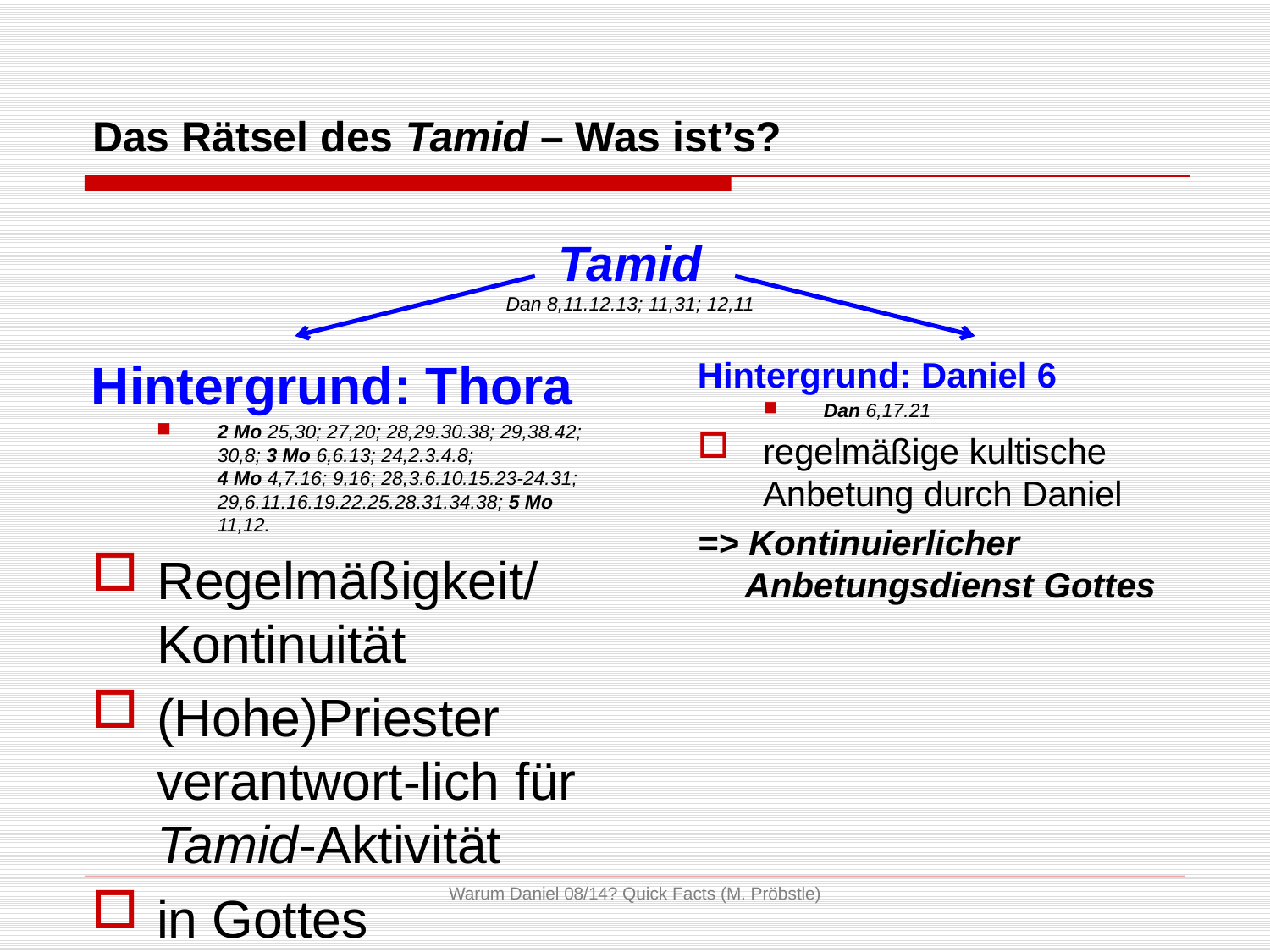

# Das Rätsel des Tamid – Was ist’s?
Tamid
Dan 8,11.12.13; 11,31; 12,11
Hintergrund: Thora
2 Mo 25,30; 27,20; 28,29.30.38; 29,38.42; 30,8; 3 Mo 6,6.13; 24,2.3.4.8;
4 Mo 4,7.16; 9,16; 28,3.6.10.15.23-24.31; 29,6.11.16.19.22.25.28.31.34.38; 5 Mo 11,12.
Regelmäßigkeit/Kontinuität
(Hohe)Priester verantwort-lich für Tamid-Aktivität
in Gottes Gegenwart: „vor Jahwe“
=> Kontinuierlicher Dienst
     des (Hohe)Priesters
Hintergrund: Daniel 6
Dan 6,17.21
regelmäßige kultische Anbetung durch Daniel
=> Kontinuierlicher
     Anbetungsdienst Gottes
Warum Daniel 08/14? Quick Facts (M. Pröbstle)